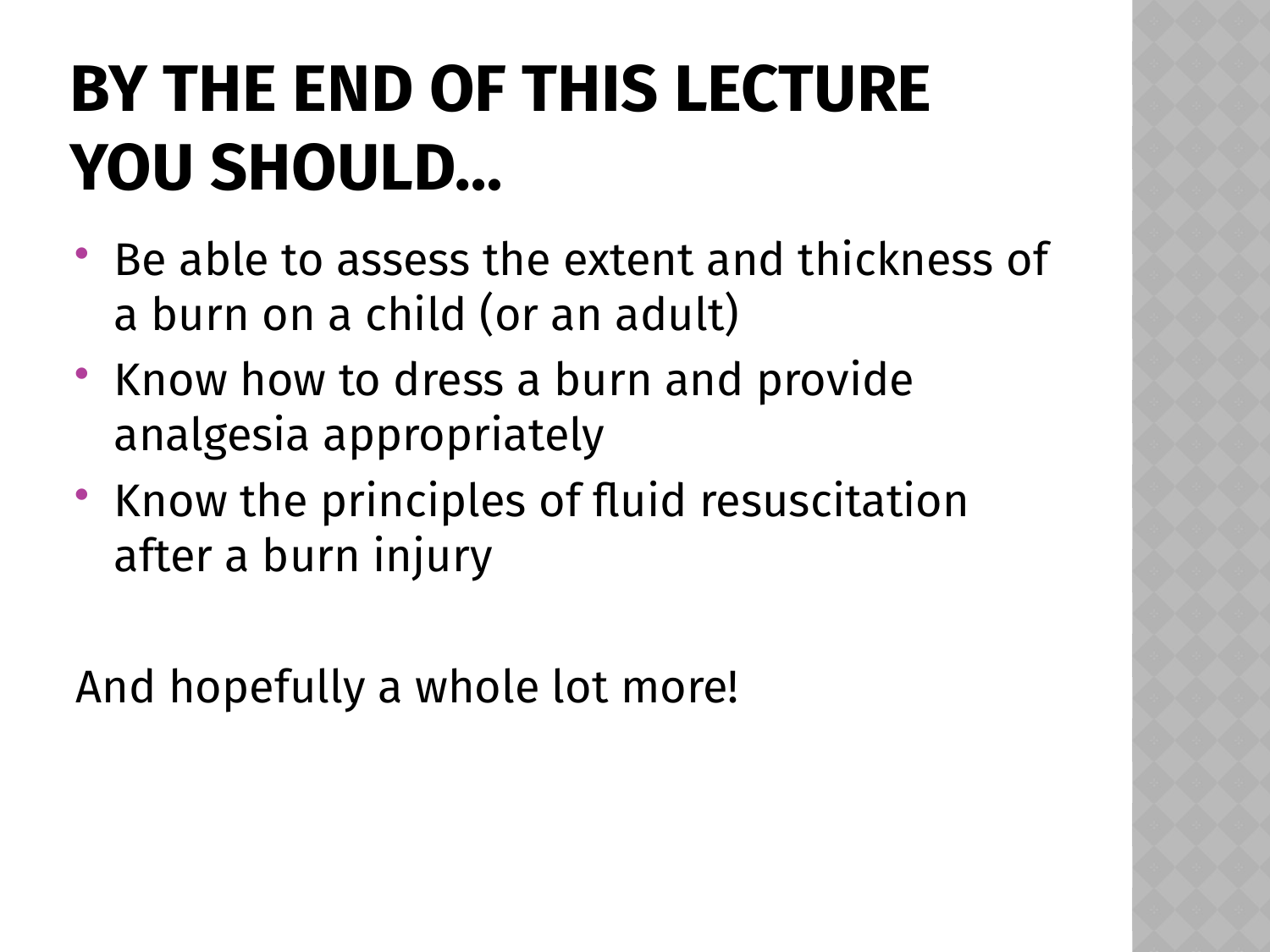

# By the end of this lecture you should…
Be able to assess the extent and thickness of a burn on a child (or an adult)
Know how to dress a burn and provide analgesia appropriately
Know the principles of fluid resuscitation after a burn injury

And hopefully a whole lot more!